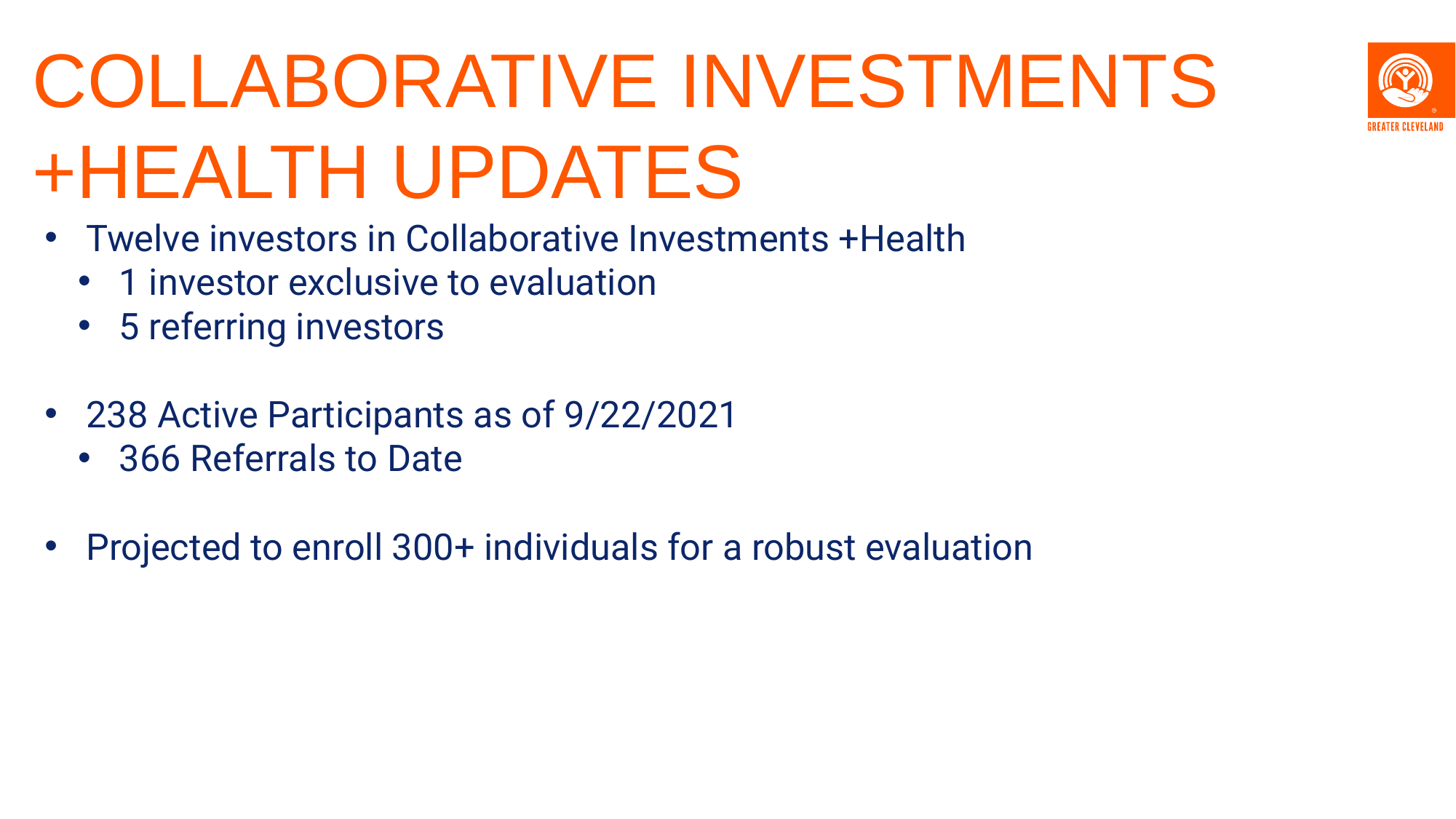

# Collaborative investments +Health updates
Twelve investors in Collaborative Investments +Health
1 investor exclusive to evaluation
5 referring investors

238 Active Participants as of 9/22/2021
366 Referrals to Date

Projected to enroll 300+ individuals for a robust evaluation